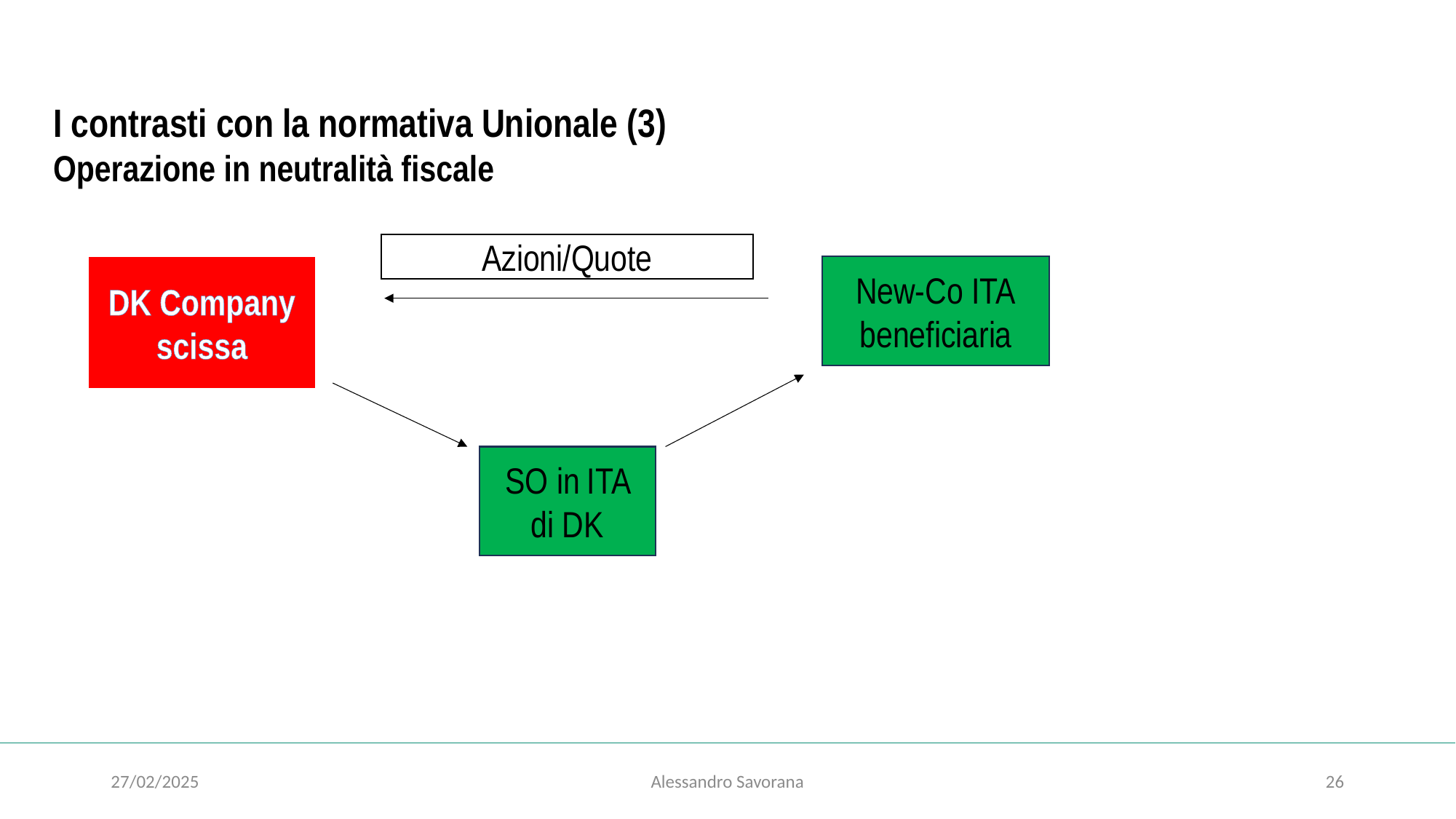

#
I contrasti con la normativa Unionale (3)
Operazione in neutralità fiscale

Azioni/Quote
DK Company
scissa
New-Co ITA
beneficiaria
SO in ITA di DK
27/02/2025
Alessandro Savorana
26